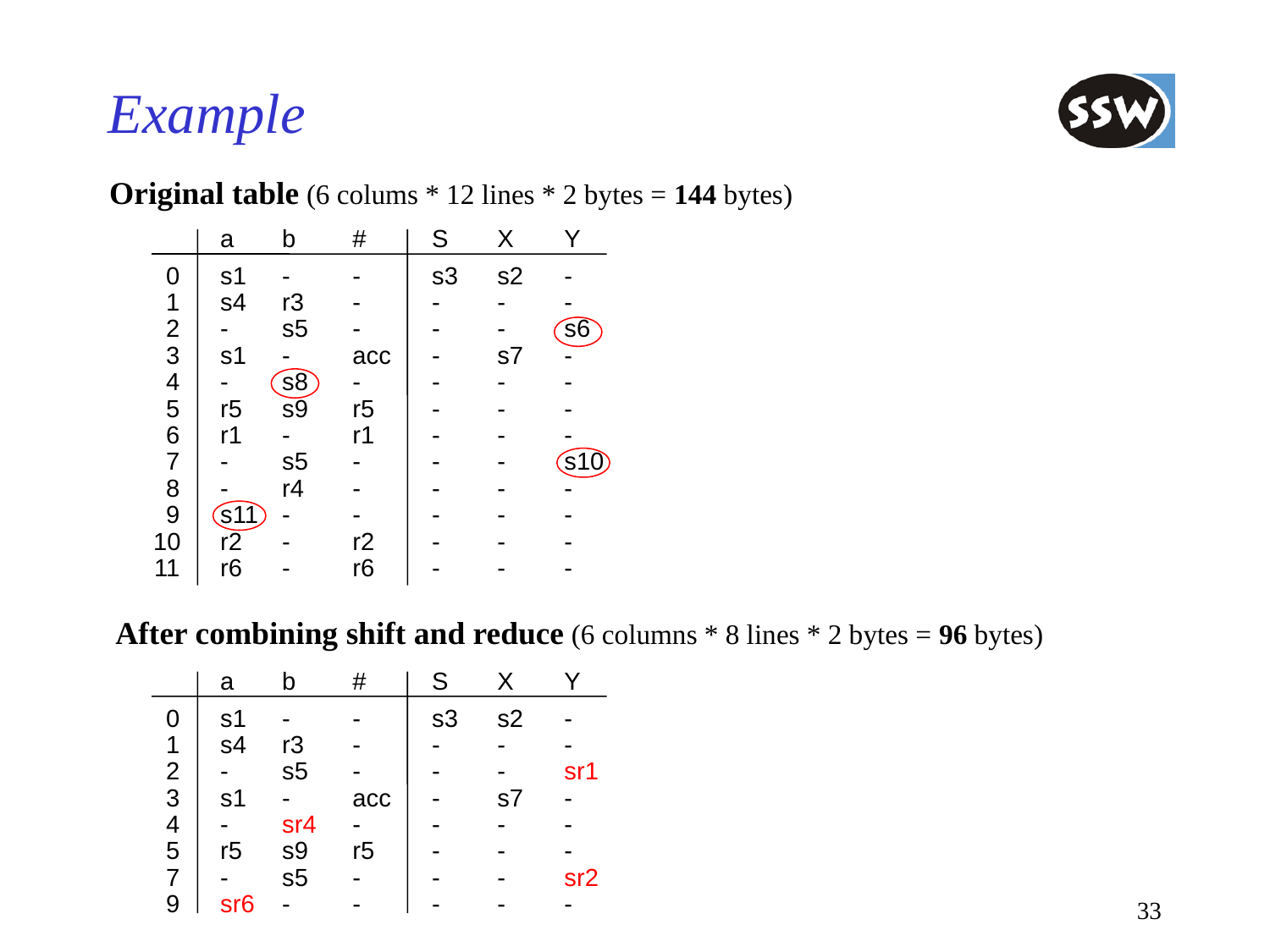

# Example
Original table (6 colums * 12 lines * 2 bytes = 144 bytes)
		a	b	#	S	X	Y
	0	s1	-	-	s3	s2	-
	1	s4	r3	-	-	-	-
	2	-	s5	-	-	-	s6
	3	s1	-	acc	-	s7	-
	4	-	s8	-	-	-	-
	5	r5	s9	r5	-	-	-
	6	r1	-	r1	-	-	-
	7	-	s5	-	-	-	s10
	8	-	r4	-	-	-	-
	9	s11	-	-	-	-	-
	10	r2	-	r2	-	-	-
	11	r6	-	r6	-	-	-

After combining shift and reduce (6 columns * 8 lines * 2 bytes = 96 bytes)
		a	b	#	S	X	Y
	0	s1	-	-	s3	s2	-
	1	s4	r3	-	-	-	-
	2	-	s5	-	-	-	sr1
	3	s1	-	acc	-	s7	-
	4	-	sr4	-	-	-	-
	5	r5	s9	r5	-	-	-
	7	-	s5	-	-	-	sr2
	9	sr6	-	-	-	-	-

33